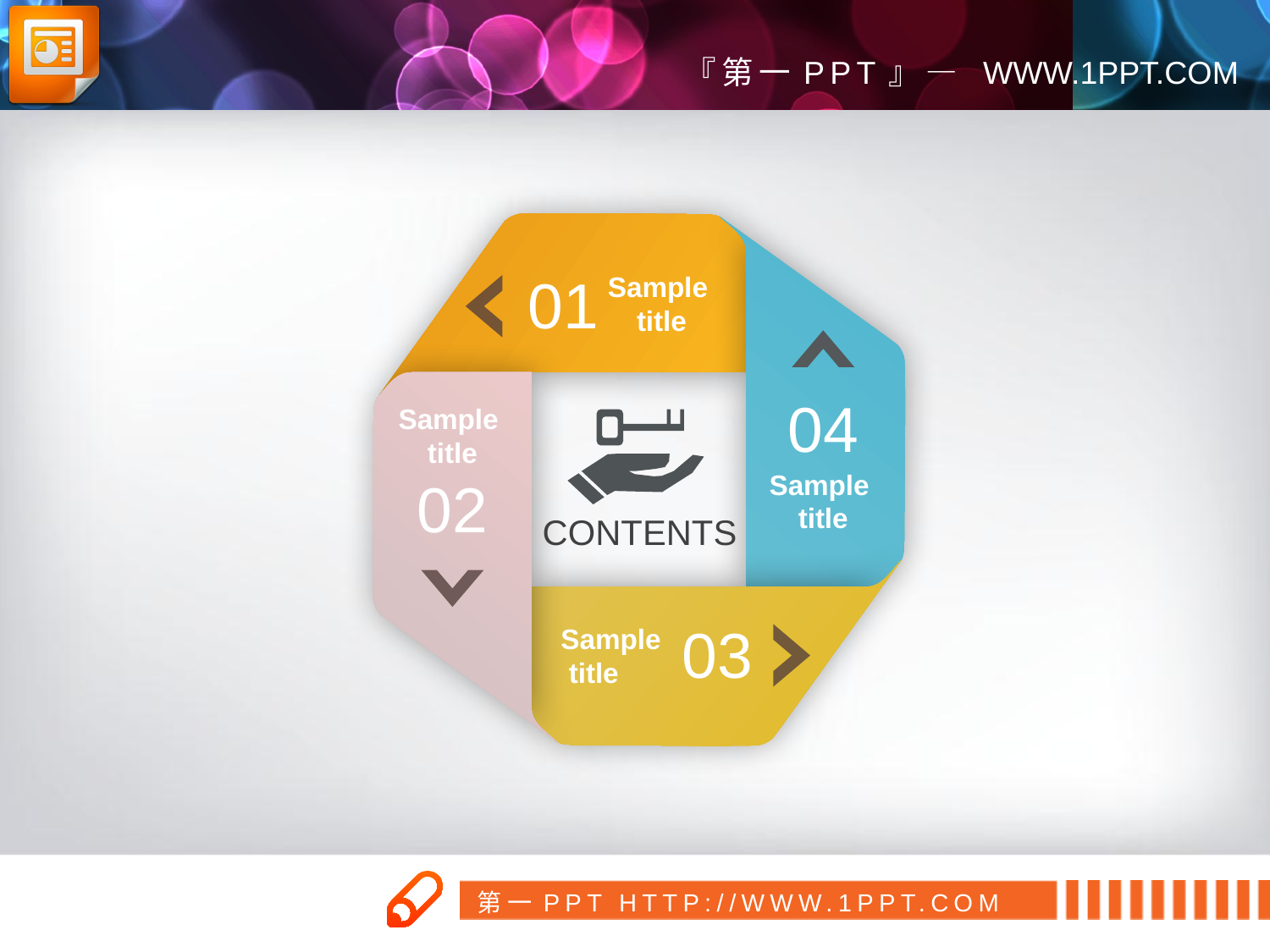

01
Sample
title

04
Sample
title

02
Sample
title

CONTENTS

03
Sample
 title